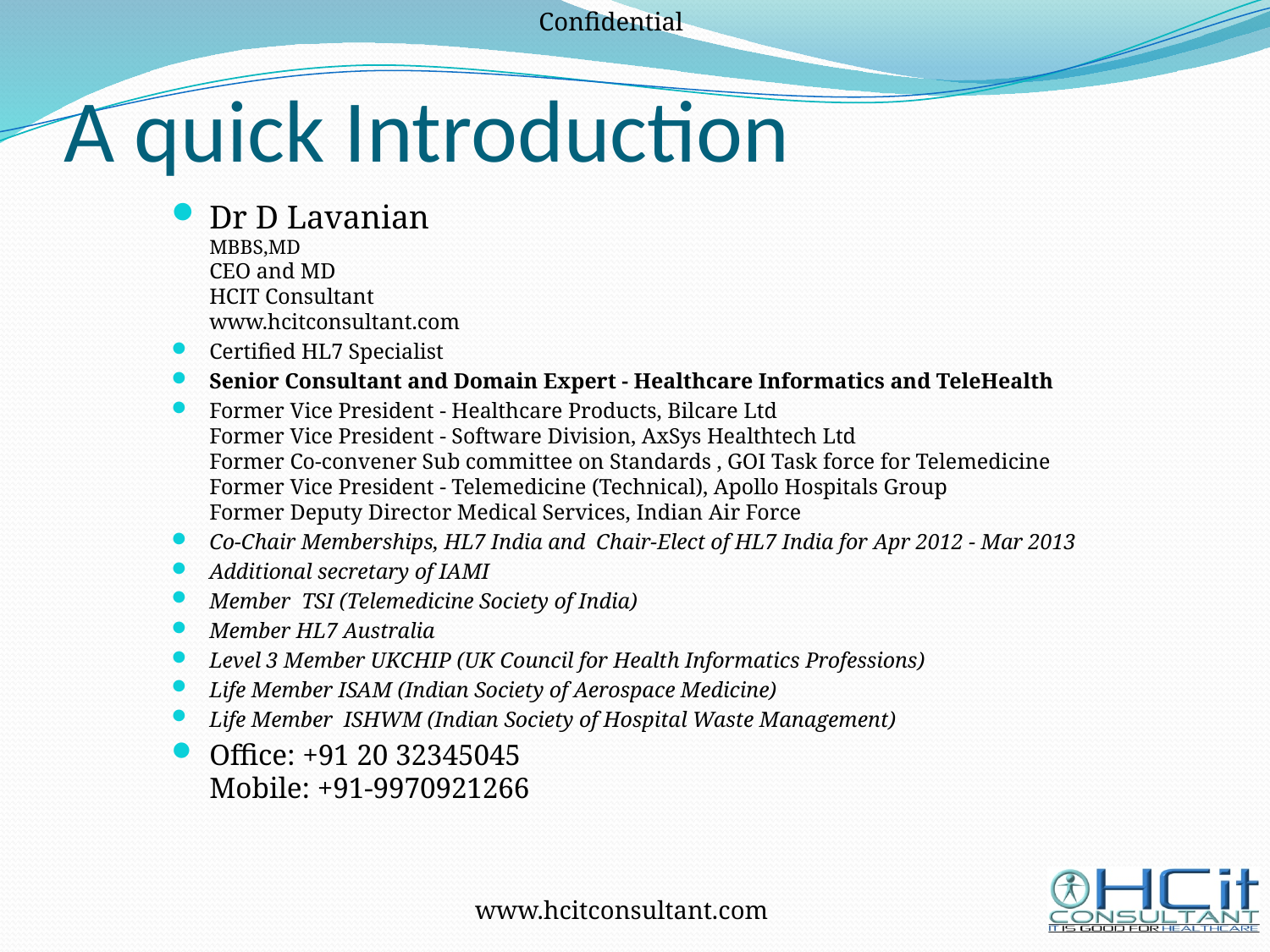

# A quick Introduction
Dr D Lavanian
MBBS,MD
CEO and MD
HCIT Consultant
www.hcitconsultant.com
Certified HL7 Specialist
Senior Consultant and Domain Expert - Healthcare Informatics and TeleHealth
Former Vice President - Healthcare Products, Bilcare Ltd
Former Vice President - Software Division, AxSys Healthtech Ltd
Former Co-convener Sub committee on Standards , GOI Task force for Telemedicine
Former Vice President - Telemedicine (Technical), Apollo Hospitals Group
Former Deputy Director Medical Services, Indian Air Force
Co-Chair Memberships, HL7 India and  Chair-Elect of HL7 India for Apr 2012 - Mar 2013
Additional secretary of IAMI
Member  TSI (Telemedicine Society of India)
Member HL7 Australia
Level 3 Member UKCHIP (UK Council for Health Informatics Professions)
Life Member ISAM (Indian Society of Aerospace Medicine)
Life Member  ISHWM (Indian Society of Hospital Waste Management)
Office: +91 20 32345045
Mobile: +91-9970921266